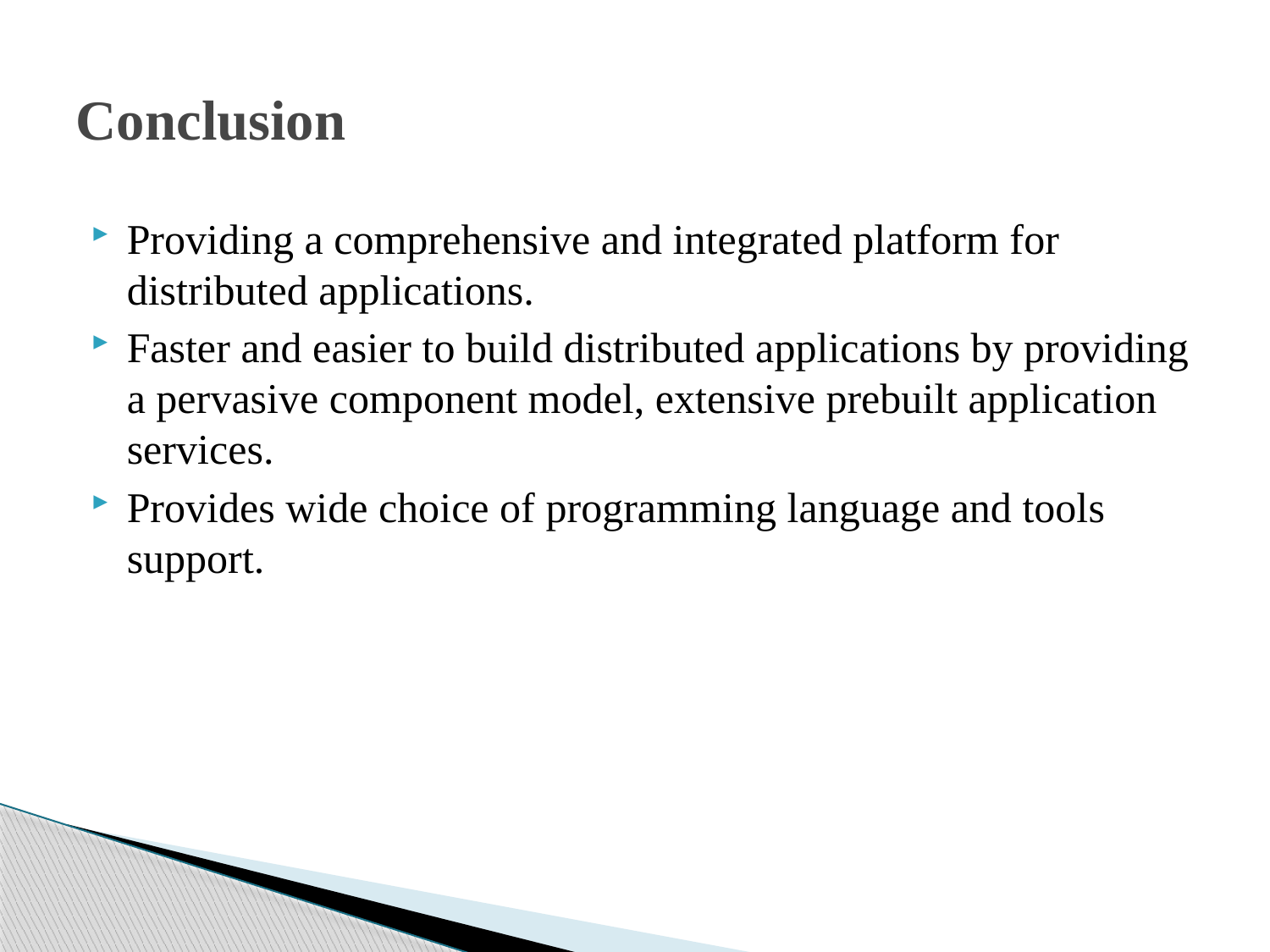

# Conclusion
Providing a comprehensive and integrated platform for distributed applications.
Faster and easier to build distributed applications by providing a pervasive component model, extensive prebuilt application services.
Provides wide choice of programming language and tools support.